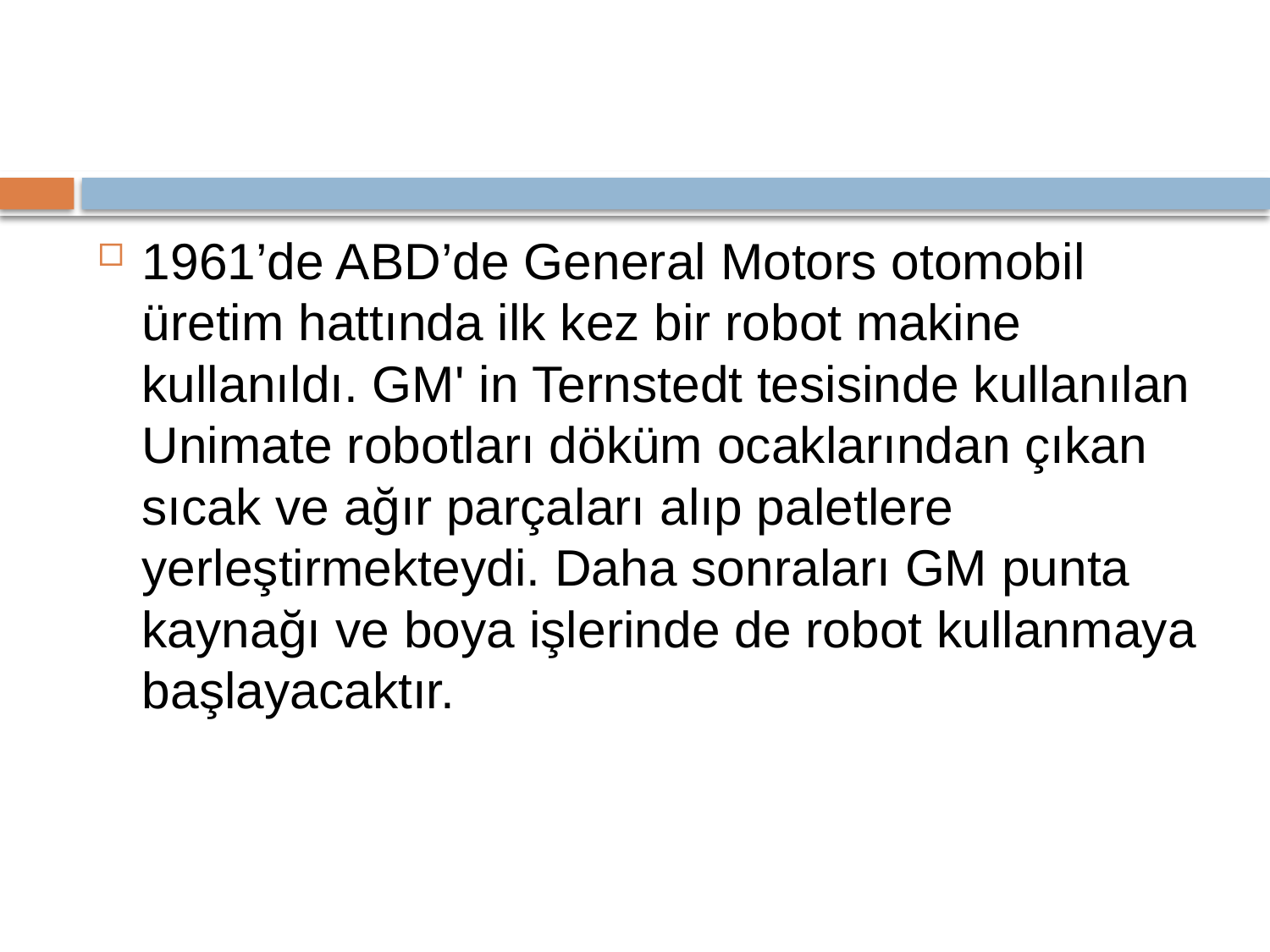

#
1961’de ABD’de General Motors otomobil üretim hattında ilk kez bir robot makine kullanıldı. GM' in Ternstedt tesisinde kullanılan Unimate robotları döküm ocaklarından çıkan sıcak ve ağır parçaları alıp paletlere yerleştirmekteydi. Daha sonraları GM punta kaynağı ve boya işlerinde de robot kullanmaya başlayacaktır.